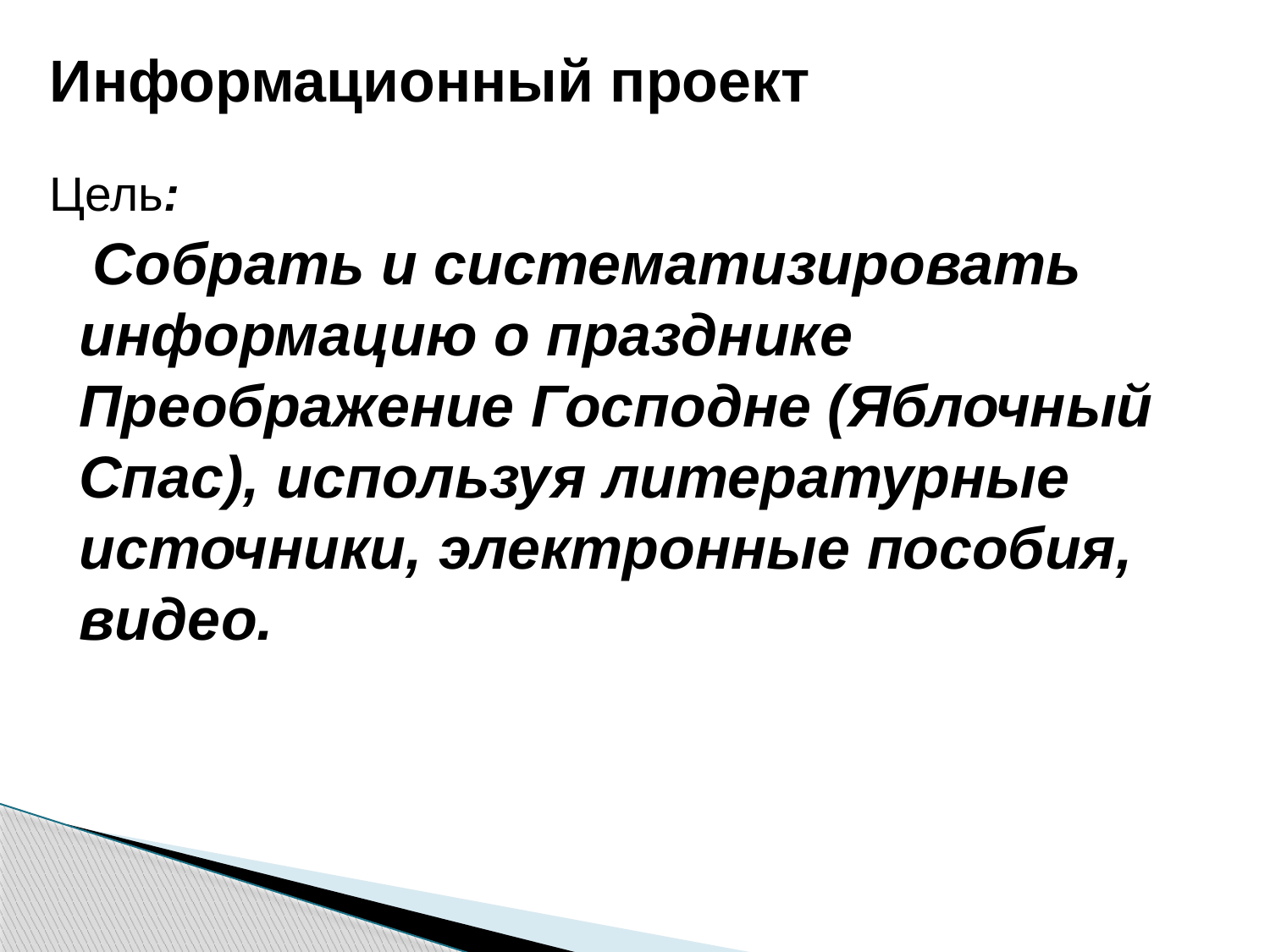

Информационный проект

Цель:
	 Собрать и систематизировать информацию о празднике Преображение Господне (Яблочный Спас), используя литературные источники, электронные пособия, видео.